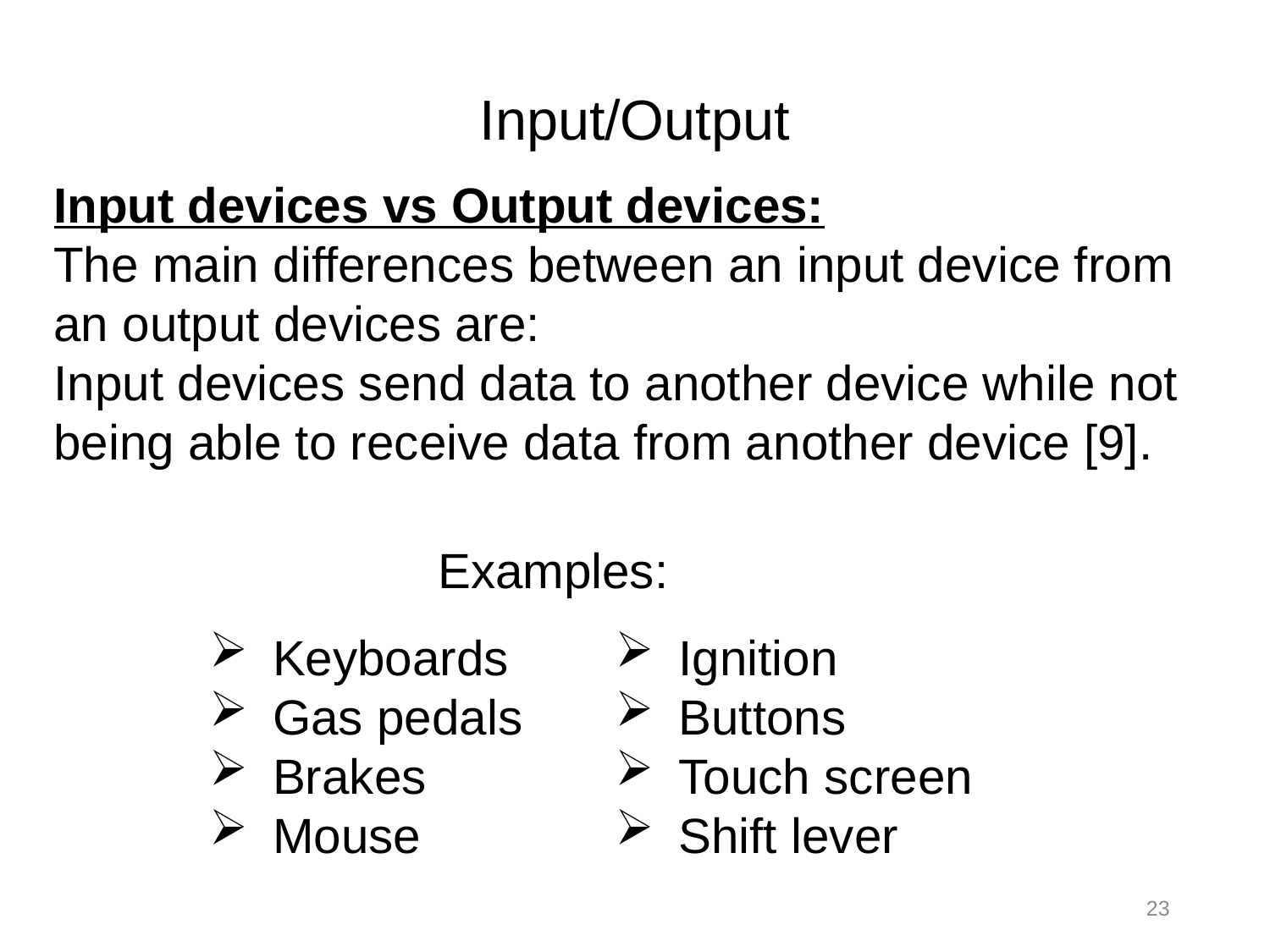

Input/Output
Input devices vs Output devices:
The main differences between an input device from an output devices are:
Input devices send data to another device while not being able to receive data from another device [9].

Examples:
Keyboards
Gas pedals
Brakes
Mouse
Ignition
Buttons
Touch screen
Shift lever

23